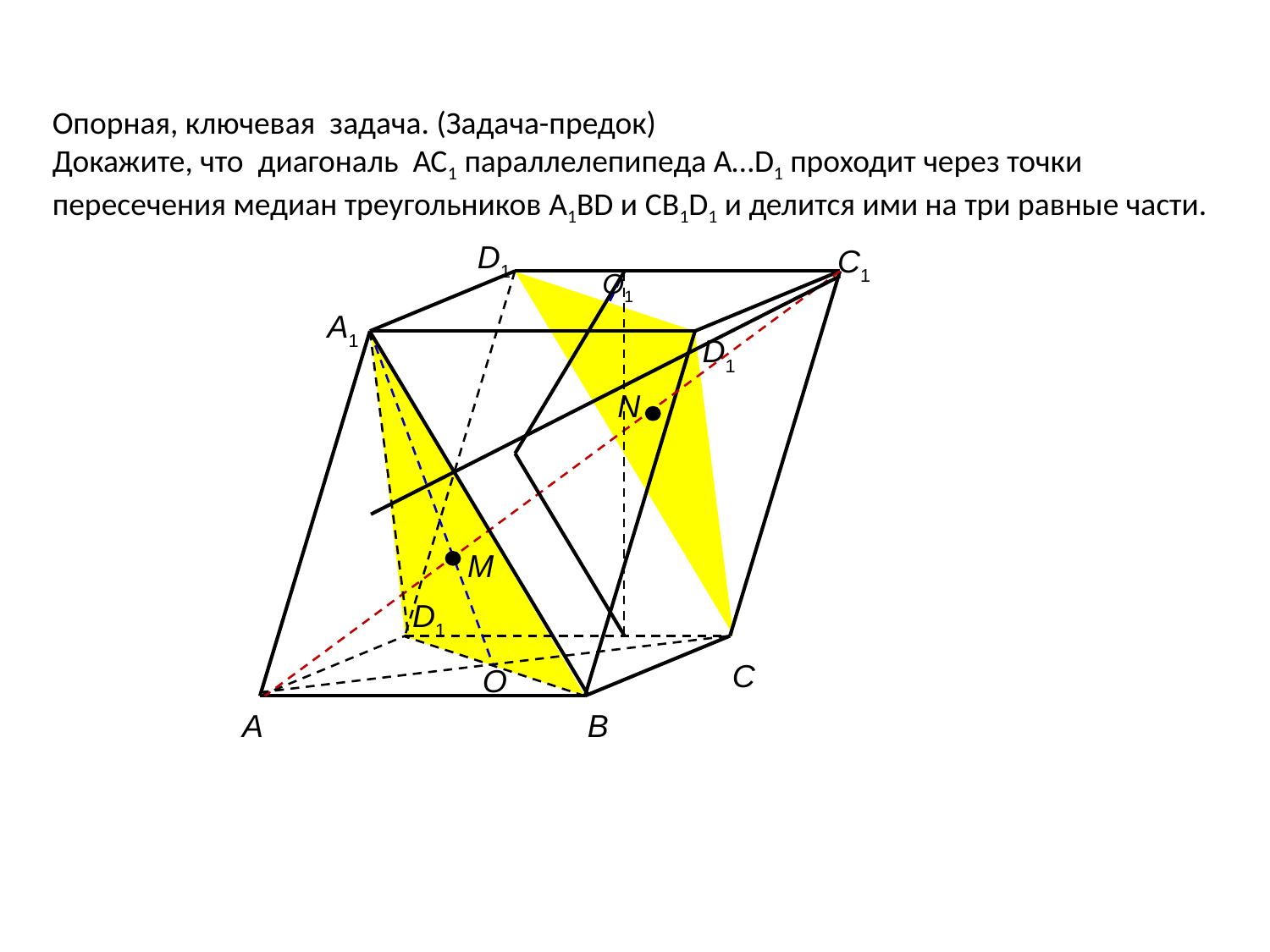

Опорная, ключевая  задача. (Задача-предок)
Докажите, что  диагональ  АС1 параллелепипеда А…D1 проходит через точки пересечения медиан треугольников A1BD и CB1D1 и делится ими на три равные части.
D1
C1
O1

A1
D1

N

M

D1
C
O
A
B